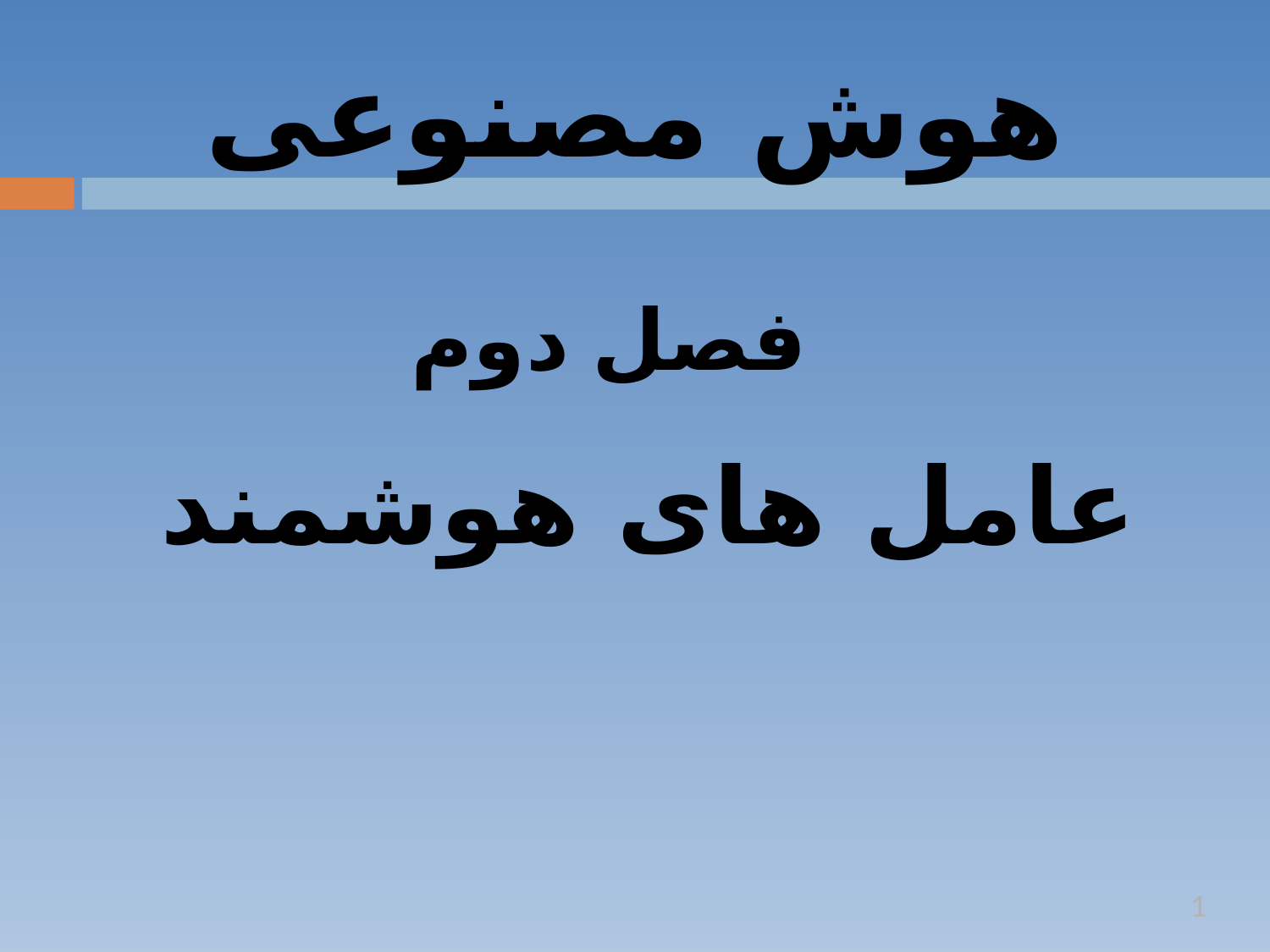

# هوش مصنوعی
    فصل دوم

عامل های هوشمند

1